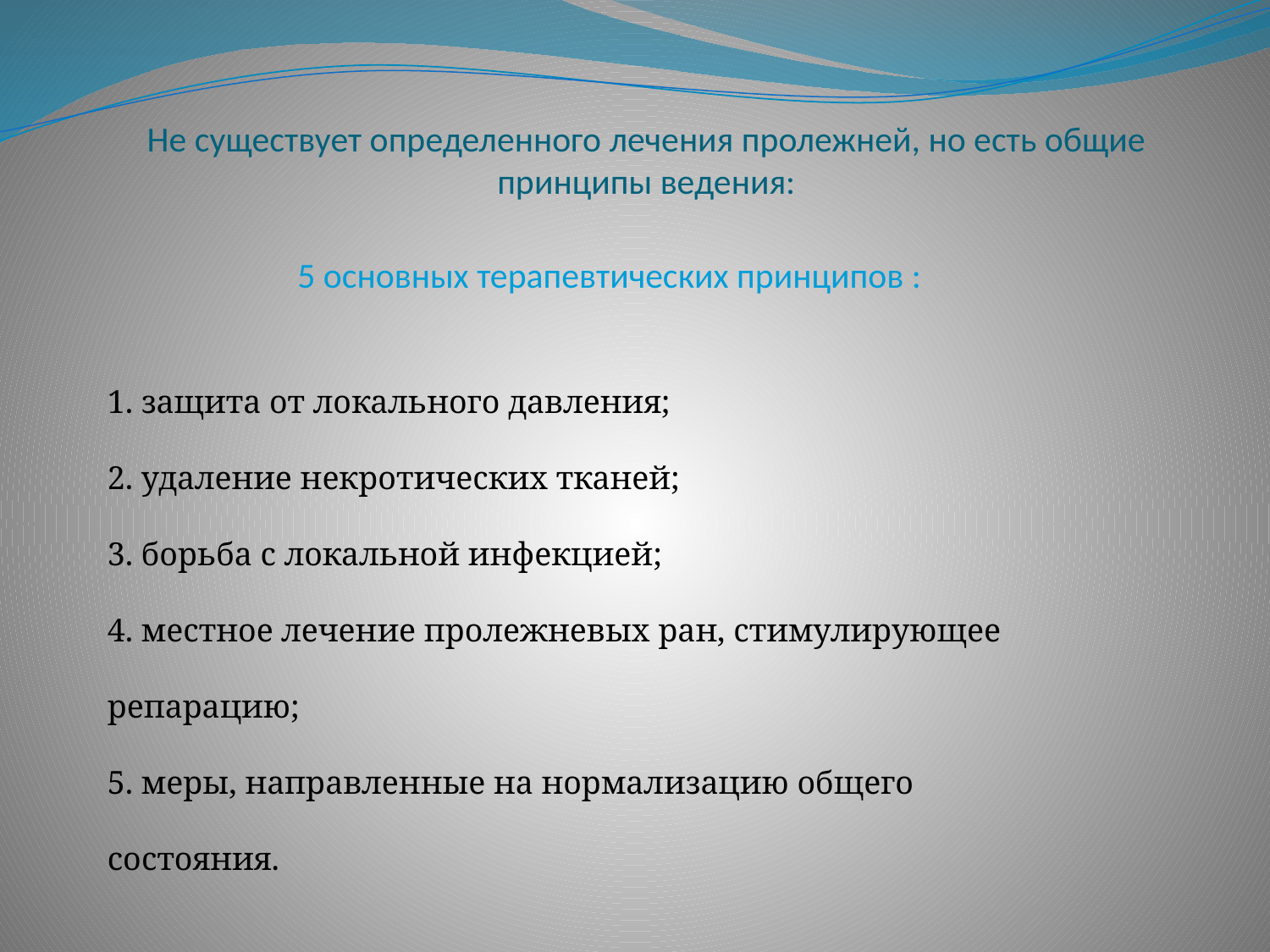

# Не существует определенного лечения пролежней, но есть общие принципы ведения:
5 основных терапевтических принципов :
1. защита от локального давления;
2. удаление некротических тканей;
3. борьба с локальной инфекцией;
4. местное лечение пролежневых ран, стимулирующее репарацию;
5. меры, направленные на нормализацию общего состояния.